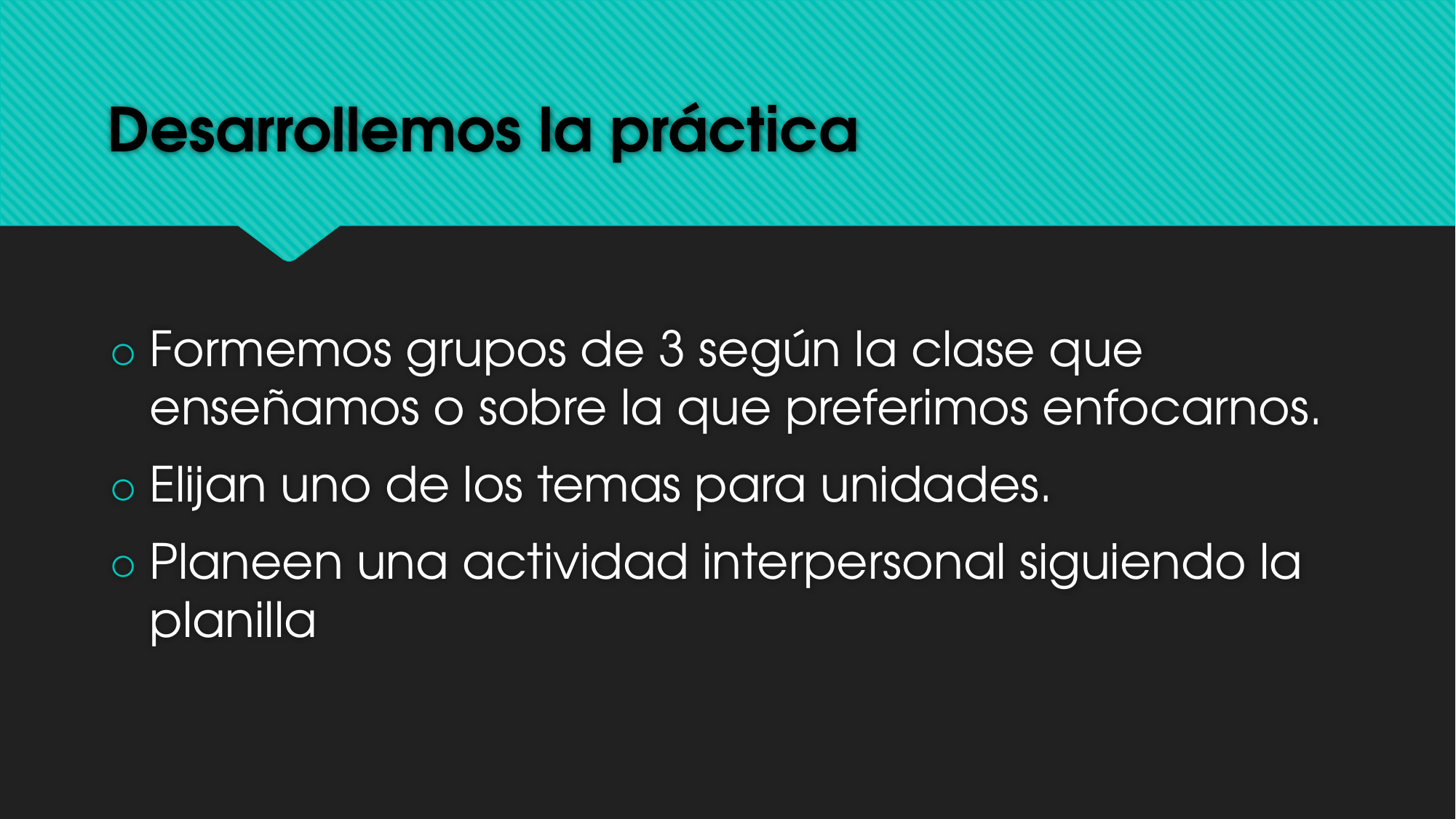

# Desarrollemos la práctica
Formemos grupos de 3 según la clase que enseñamos o sobre la que preferimos enfocarnos.
Elijan uno de los temas para unidades.
Planeen una actividad interpersonal siguiendo la planilla